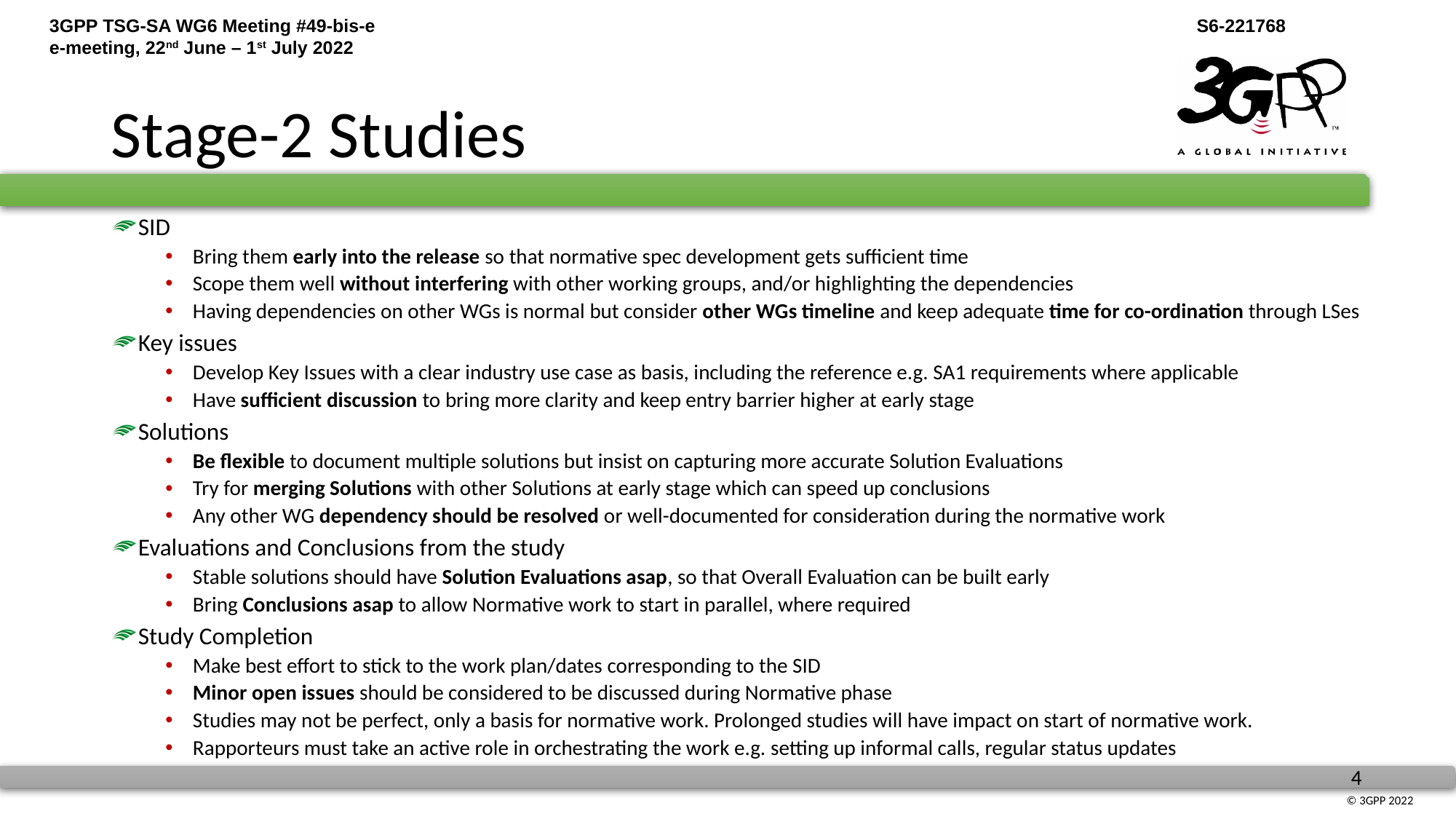

# Stage-2 Studies
SID
Bring them early into the release so that normative spec development gets sufficient time
Scope them well without interfering with other working groups, and/or highlighting the dependencies
Having dependencies on other WGs is normal but consider other WGs timeline and keep adequate time for co-ordination through LSes
Key issues
Develop Key Issues with a clear industry use case as basis, including the reference e.g. SA1 requirements where applicable
Have sufficient discussion to bring more clarity and keep entry barrier higher at early stage
Solutions
Be flexible to document multiple solutions but insist on capturing more accurate Solution Evaluations
Try for merging Solutions with other Solutions at early stage which can speed up conclusions
Any other WG dependency should be resolved or well-documented for consideration during the normative work
Evaluations and Conclusions from the study
Stable solutions should have Solution Evaluations asap, so that Overall Evaluation can be built early
Bring Conclusions asap to allow Normative work to start in parallel, where required
Study Completion
Make best effort to stick to the work plan/dates corresponding to the SID
Minor open issues should be considered to be discussed during Normative phase
Studies may not be perfect, only a basis for normative work. Prolonged studies will have impact on start of normative work.
Rapporteurs must take an active role in orchestrating the work e.g. setting up informal calls, regular status updates